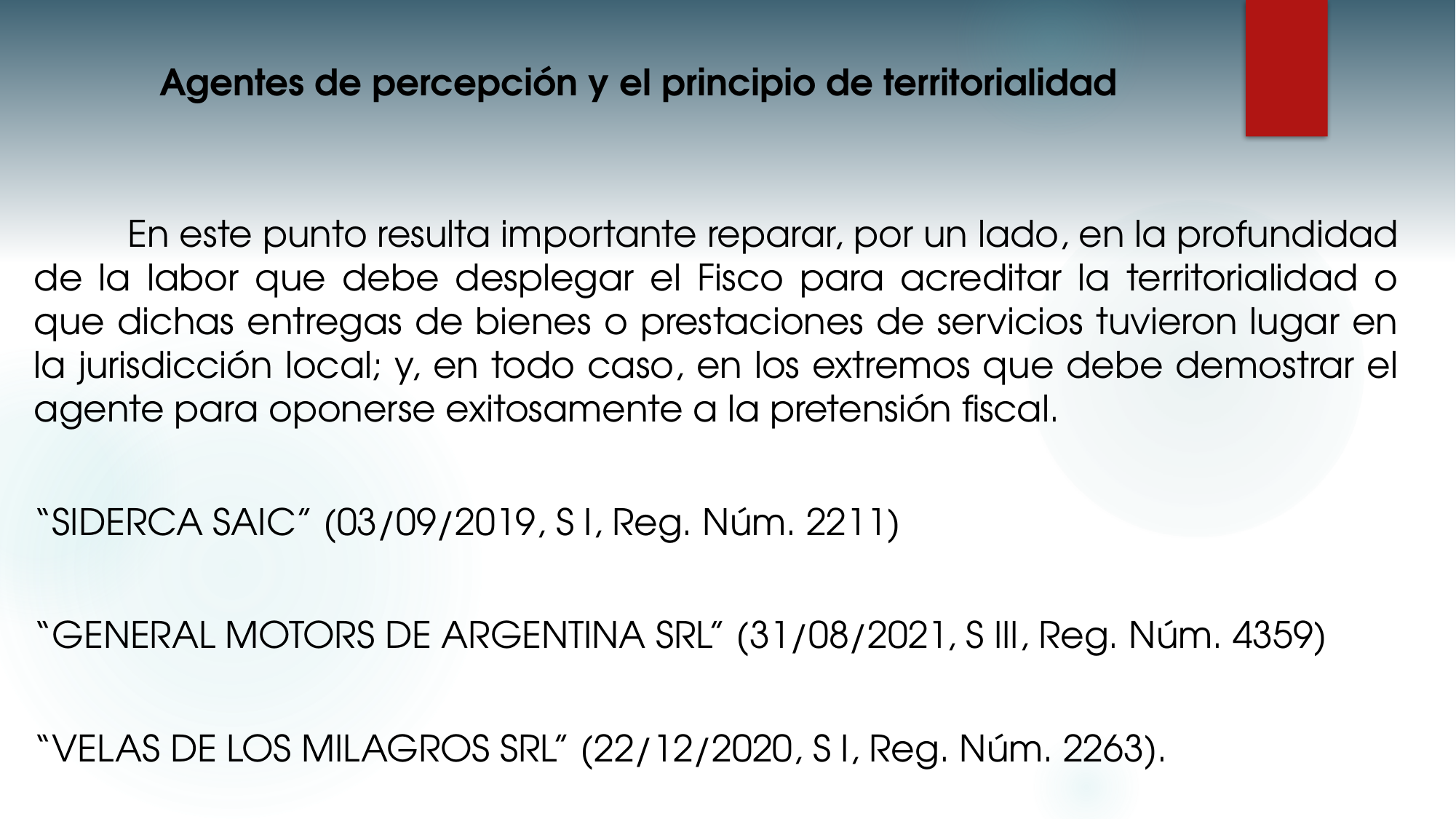

# Agentes de percepción y el principio de territorialidad
	En este punto resulta importante reparar, por un lado, en la profundidad de la labor que debe desplegar el Fisco para acreditar la territorialidad o que dichas entregas de bienes o prestaciones de servicios tuvieron lugar en la jurisdicción local; y, en todo caso, en los extremos que debe demostrar el agente para oponerse exitosamente a la pretensión fiscal.

“SIDERCA SAIC” (03/09/2019, S I, Reg. Núm. 2211)

“GENERAL MOTORS DE ARGENTINA SRL” (31/08/2021, S III, Reg. Núm. 4359)

“VELAS DE LOS MILAGROS SRL” (22/12/2020, S I, Reg. Núm. 2263).